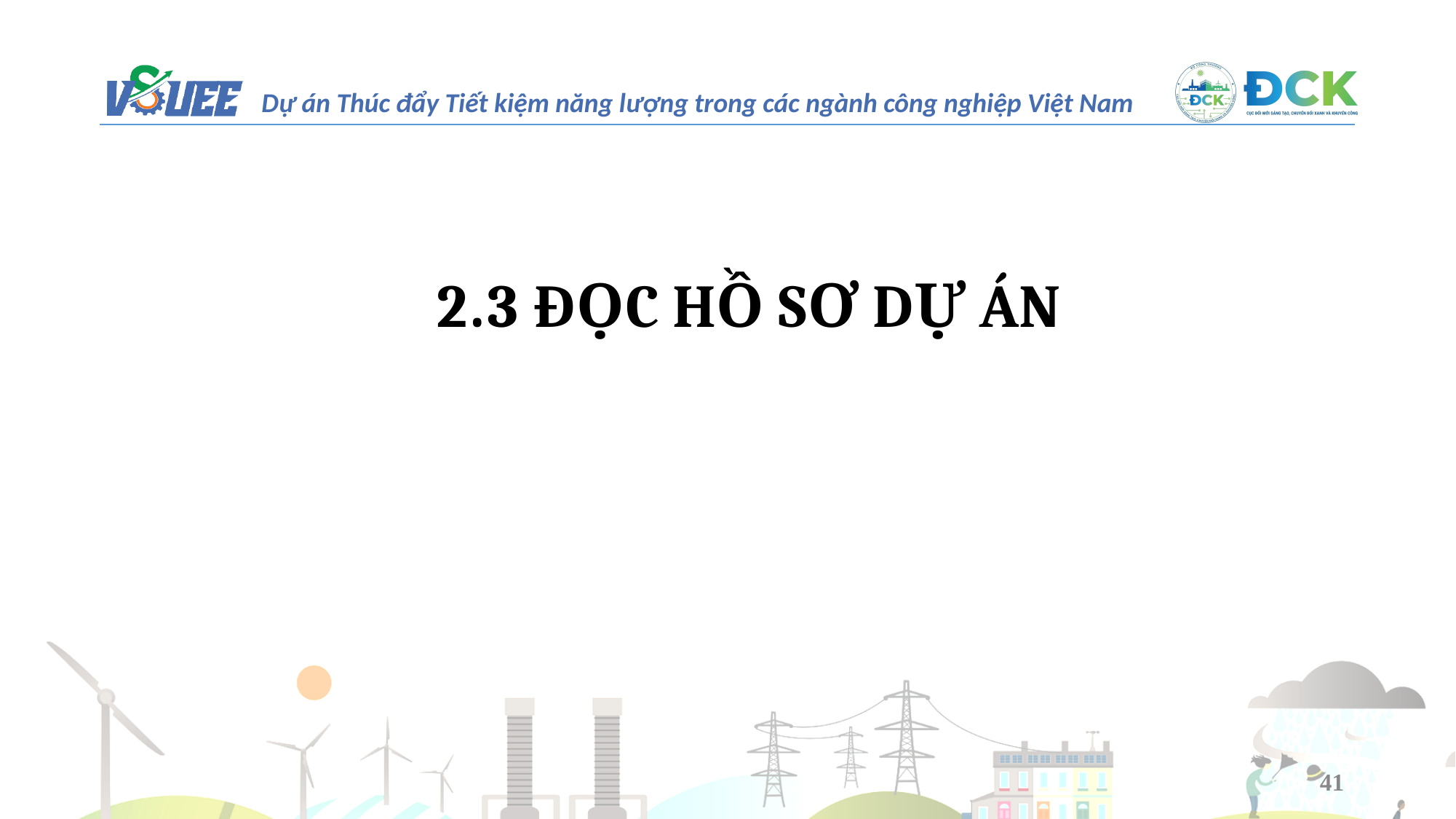

2.3 ĐỌC HỒ SƠ DỰ ÁN
41